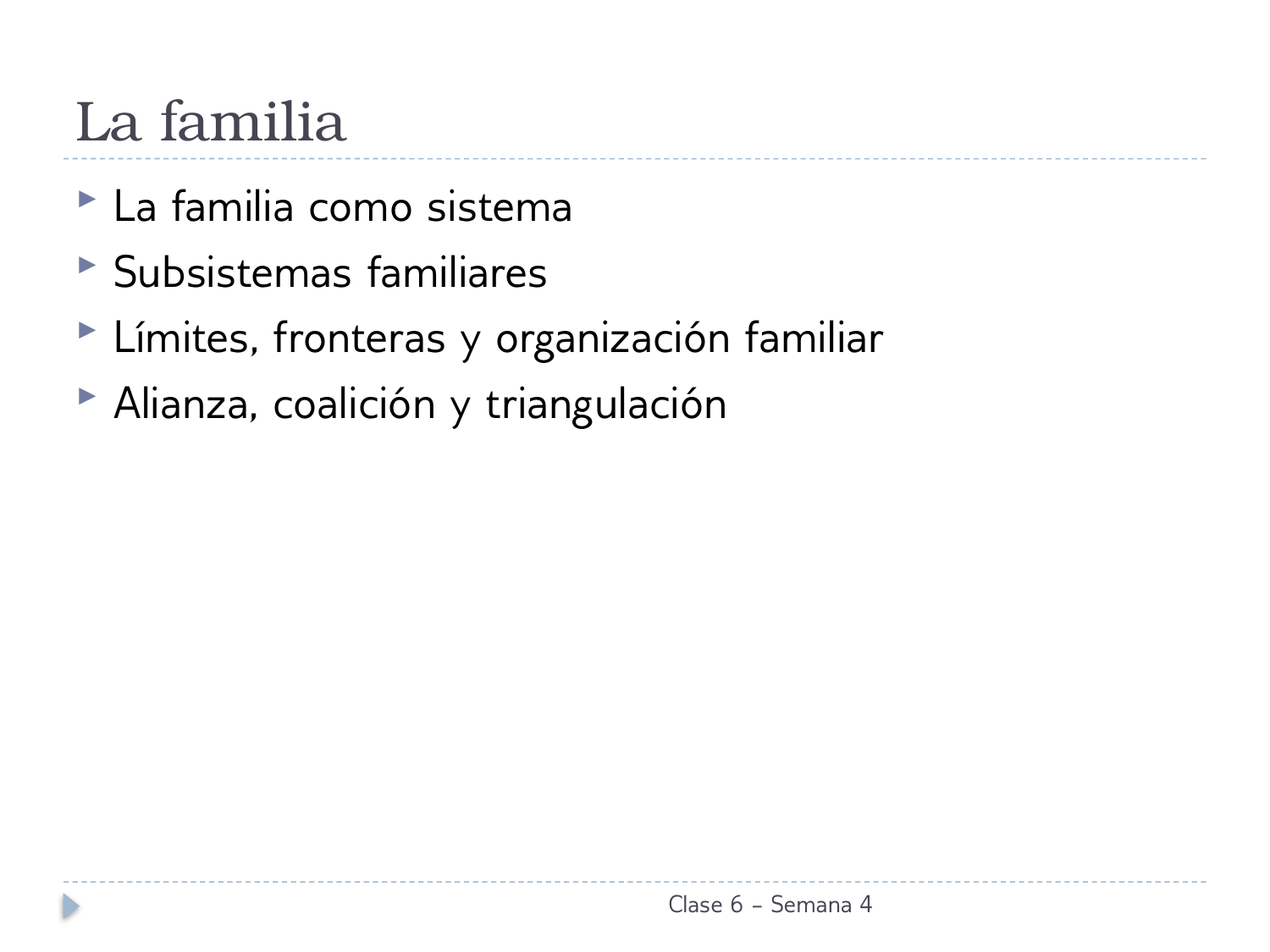

# La familia
La familia como sistema
Subsistemas familiares
Límites, fronteras y organización familiar
Alianza, coalición y triangulación

Clase 6 – Semana 4